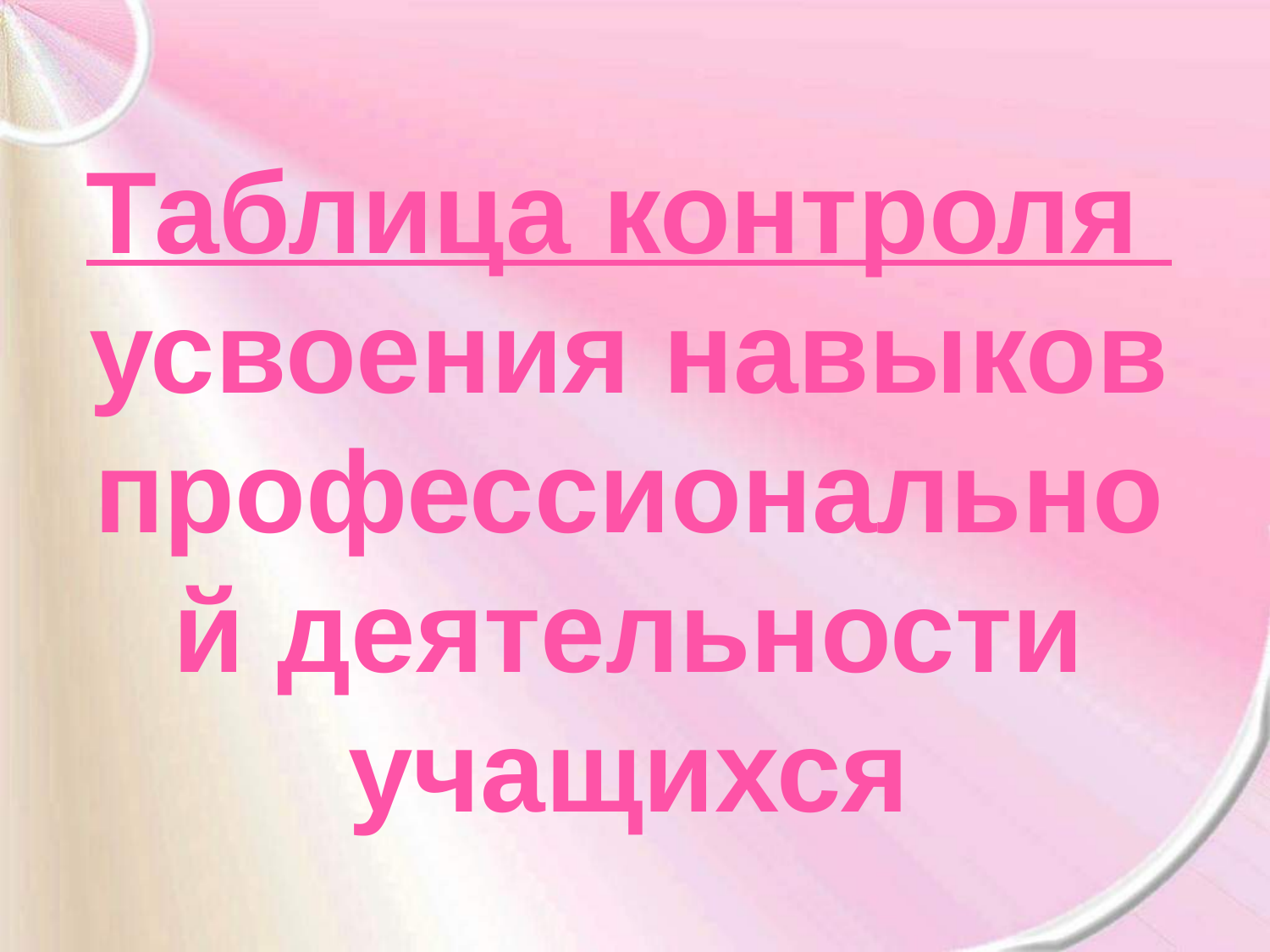

# Таблица контроля усвоения навыков профессиональной деятельности учащихся